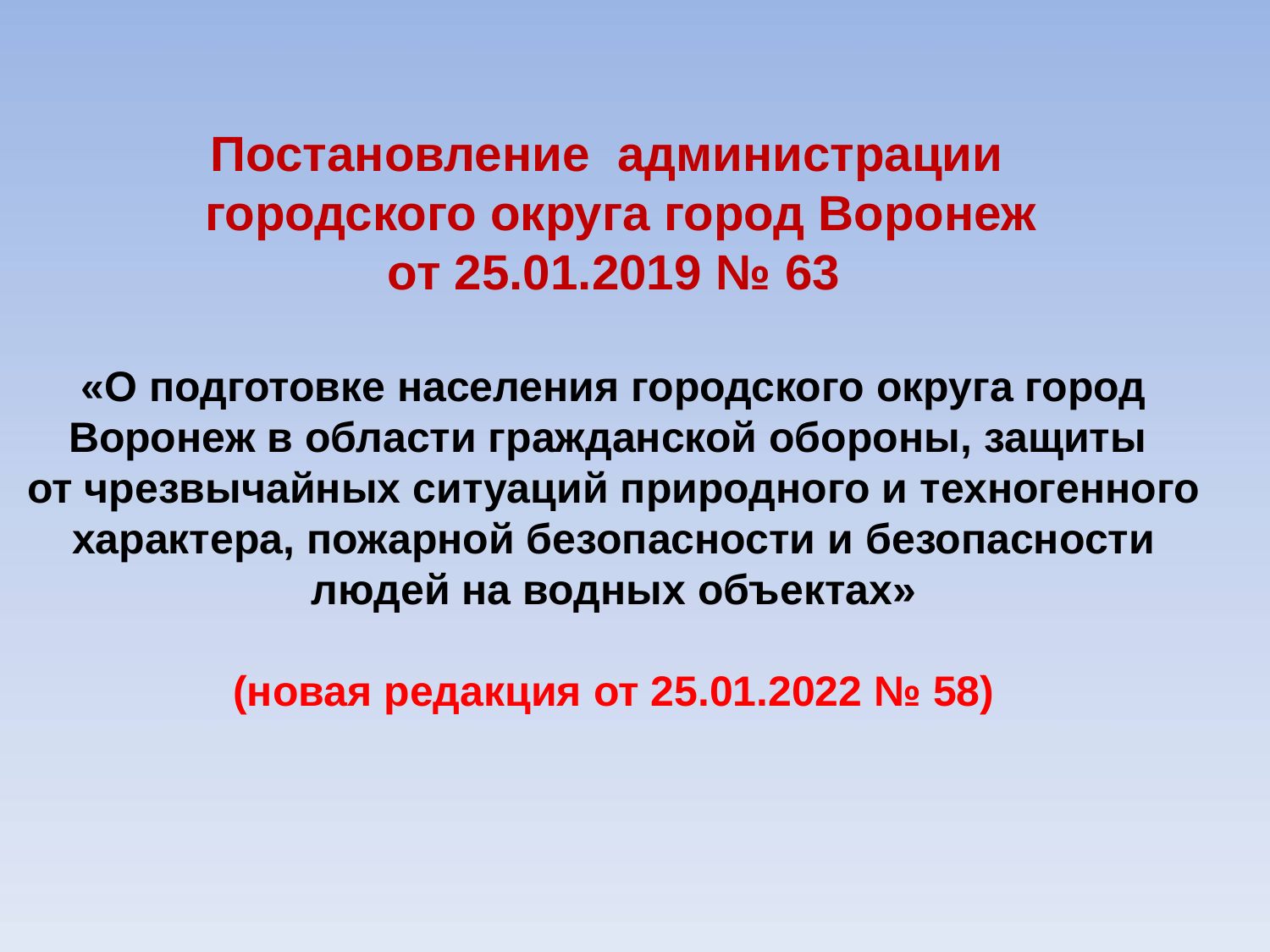

Постановление  администрации
 городского округа город Воронеж
 от 25.01.2019 № 63

«О подготовке населения городского округа город Воронеж в области гражданской обороны, защиты
от чрезвычайных ситуаций природного и техногенного характера, пожарной безопасности и безопасности людей на водных объектах»

(новая редакция от 25.01.2022 № 58)